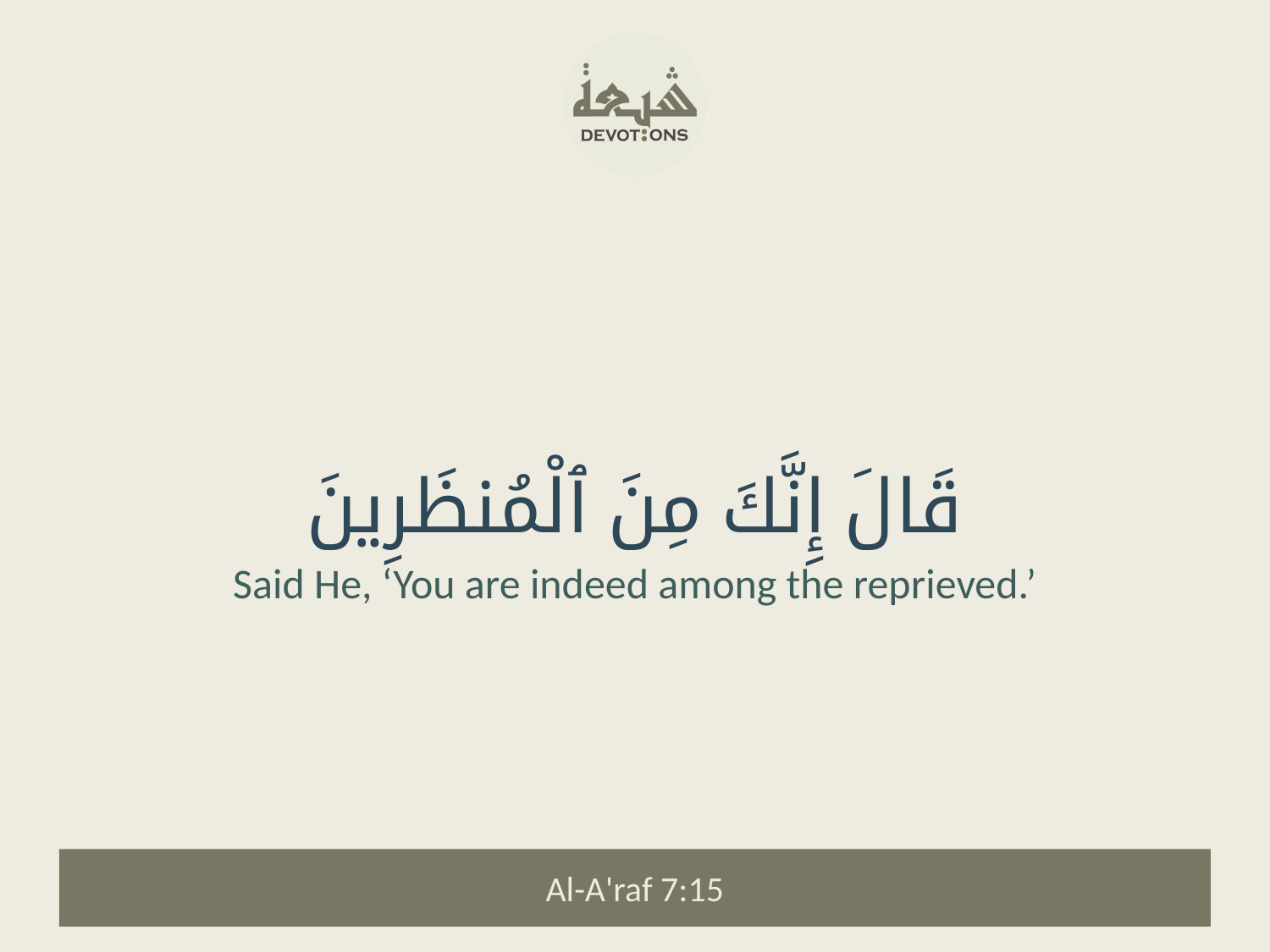

قَالَ إِنَّكَ مِنَ ٱلْمُنظَرِينَ
Said He, ‘You are indeed among the reprieved.’
Al-A'raf 7:15